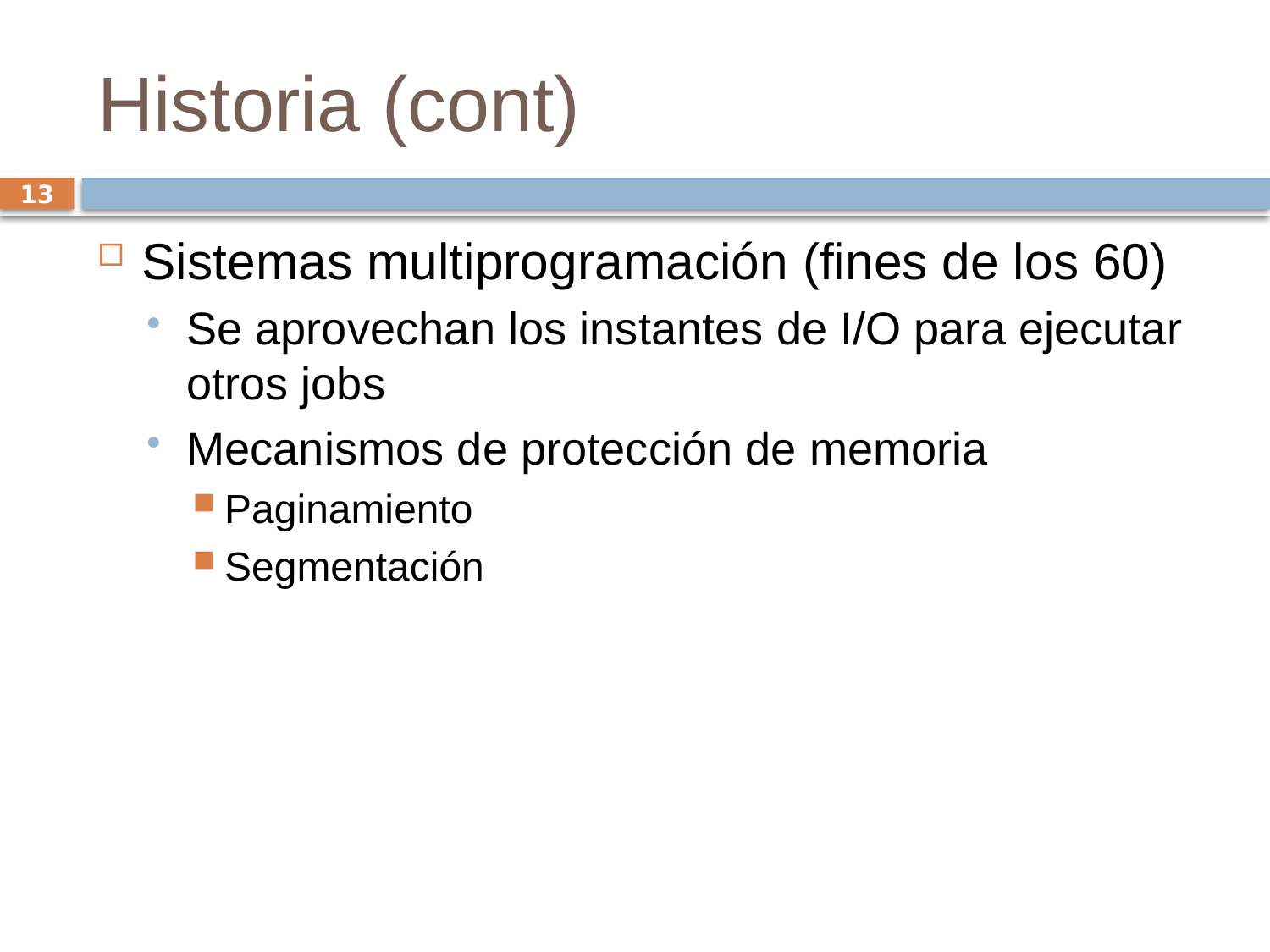

# Historia (cont)
13
Sistemas multiprogramación (fines de los 60)
Se aprovechan los instantes de I/O para ejecutar otros jobs
Mecanismos de protección de memoria
Paginamiento
Segmentación